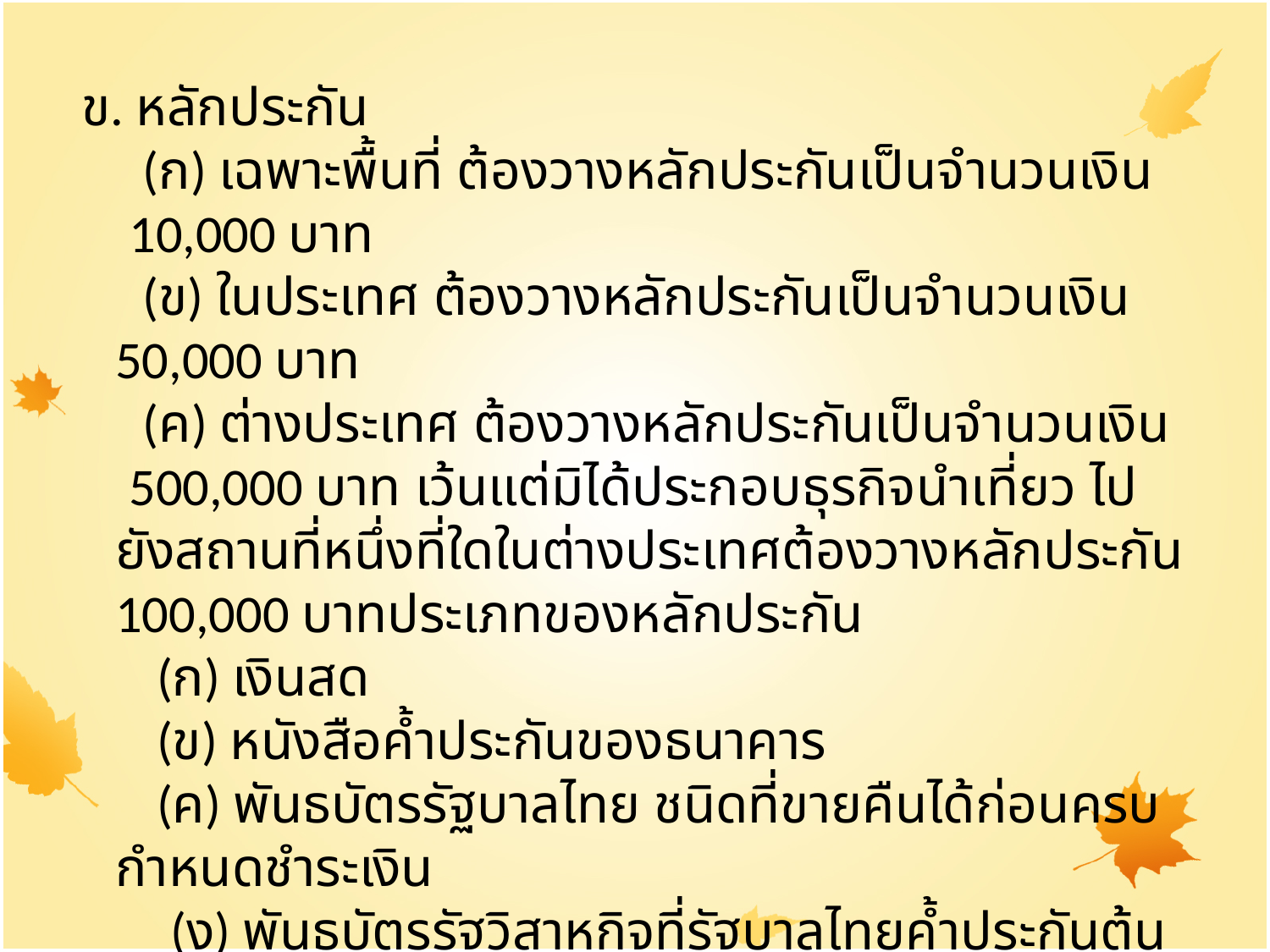

ข. หลักประกัน
  (ก) เฉพาะพื้นที่ ต้องวางหลักประกันเป็นจำนวนเงิน 10,000 บาท
  (ข) ในประเทศ ต้องวางหลักประกันเป็นจำนวนเงิน 50,000 บาท
  (ค) ต่างประเทศ ต้องวางหลักประกันเป็นจำนวนเงิน 500,000 บาท เว้นแต่มิได้ประกอบธุรกิจนำเที่ยว ไปยังสถานที่หนึ่งที่ใดในต่างประเทศต้องวางหลักประกัน 100,000 บาทประเภทของหลักประกัน
   (ก) เงินสด
   (ข) หนังสือค้ำประกันของธนาคาร
   (ค) พันธบัตรรัฐบาลไทย ชนิดที่ขายคืนได้ก่อนครบกำหนดชำระเงิน
    (ง) พันธบัตรรัฐวิสาหกิจที่รัฐบาลไทยค้ำประกันต้นเงินและดอกเบี้ย ชนิดที่ขายคืนได้ก่อนครบกำหนดชำระต้นเงิน